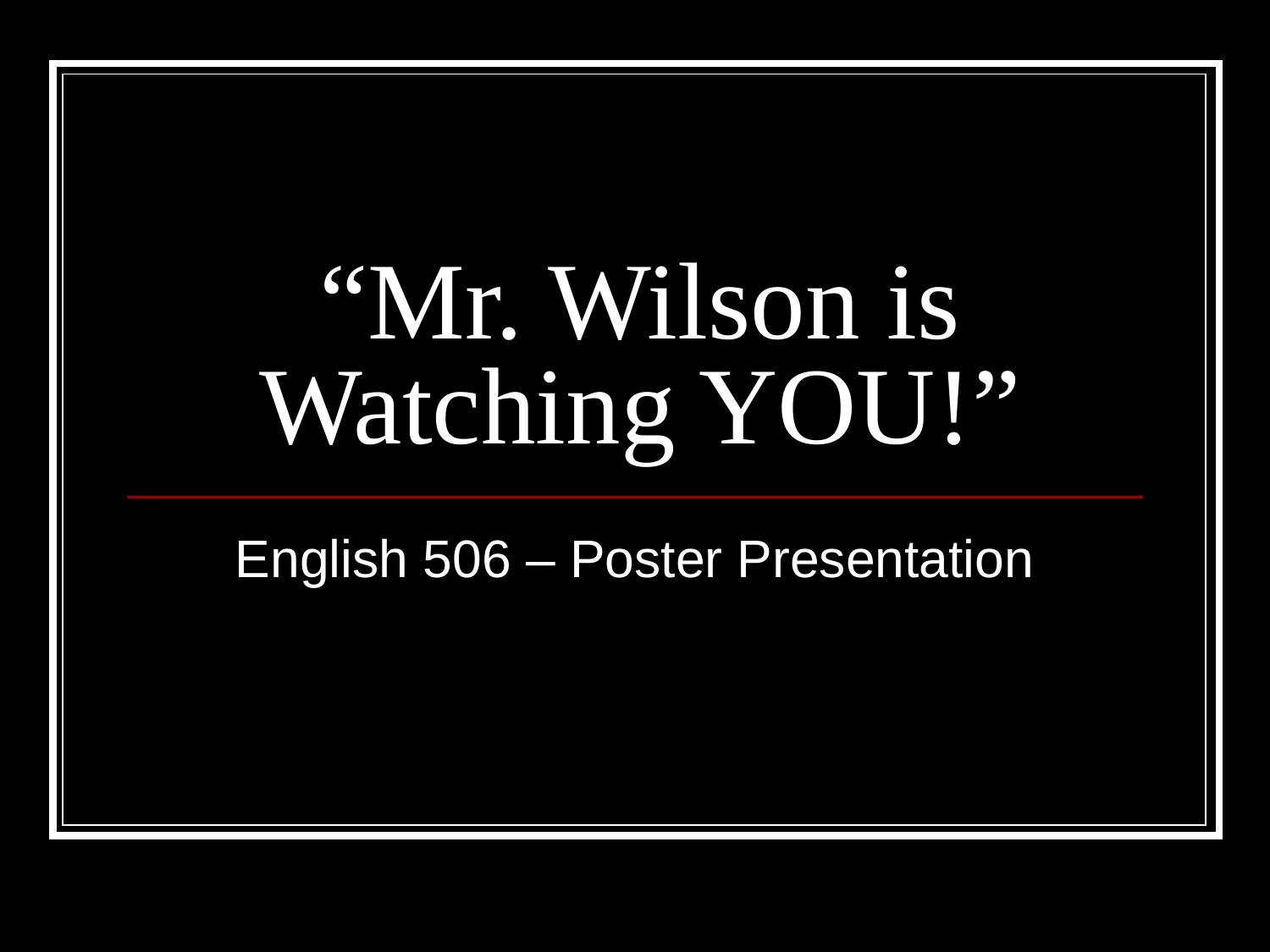

# “Mr. Wilson is Watching YOU!”
English 506 – Poster Presentation